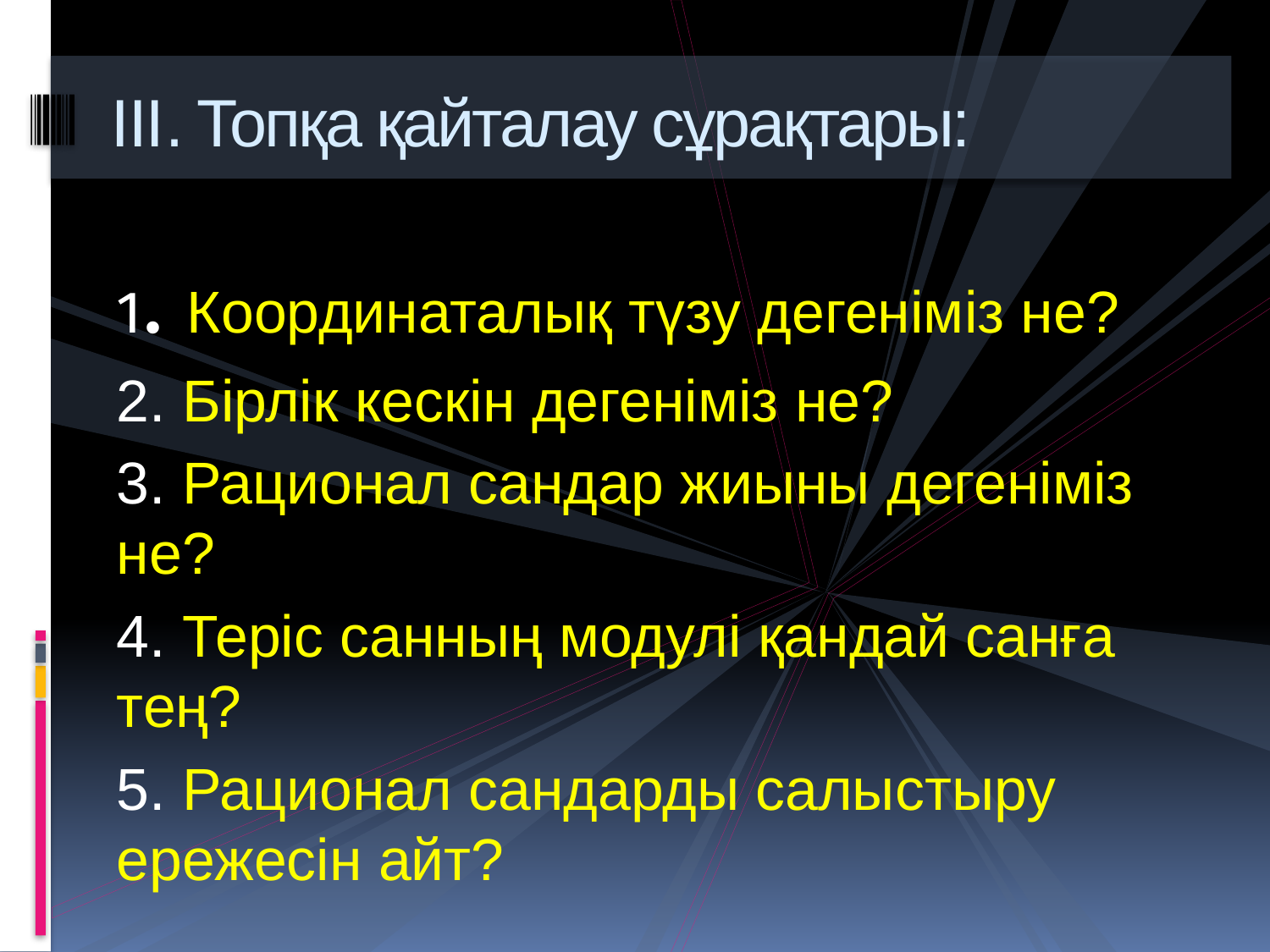

# ІІІ. Топқа қайталау сұрақтары:

1. Координаталық түзу дегеніміз не?
2. Бірлік кескін дегеніміз не?
3. Рационал сандар жиыны дегеніміз не?
4. Теріс санның модулі қандай санға тең?
5. Рационал сандарды салыстыру ережесін айт?